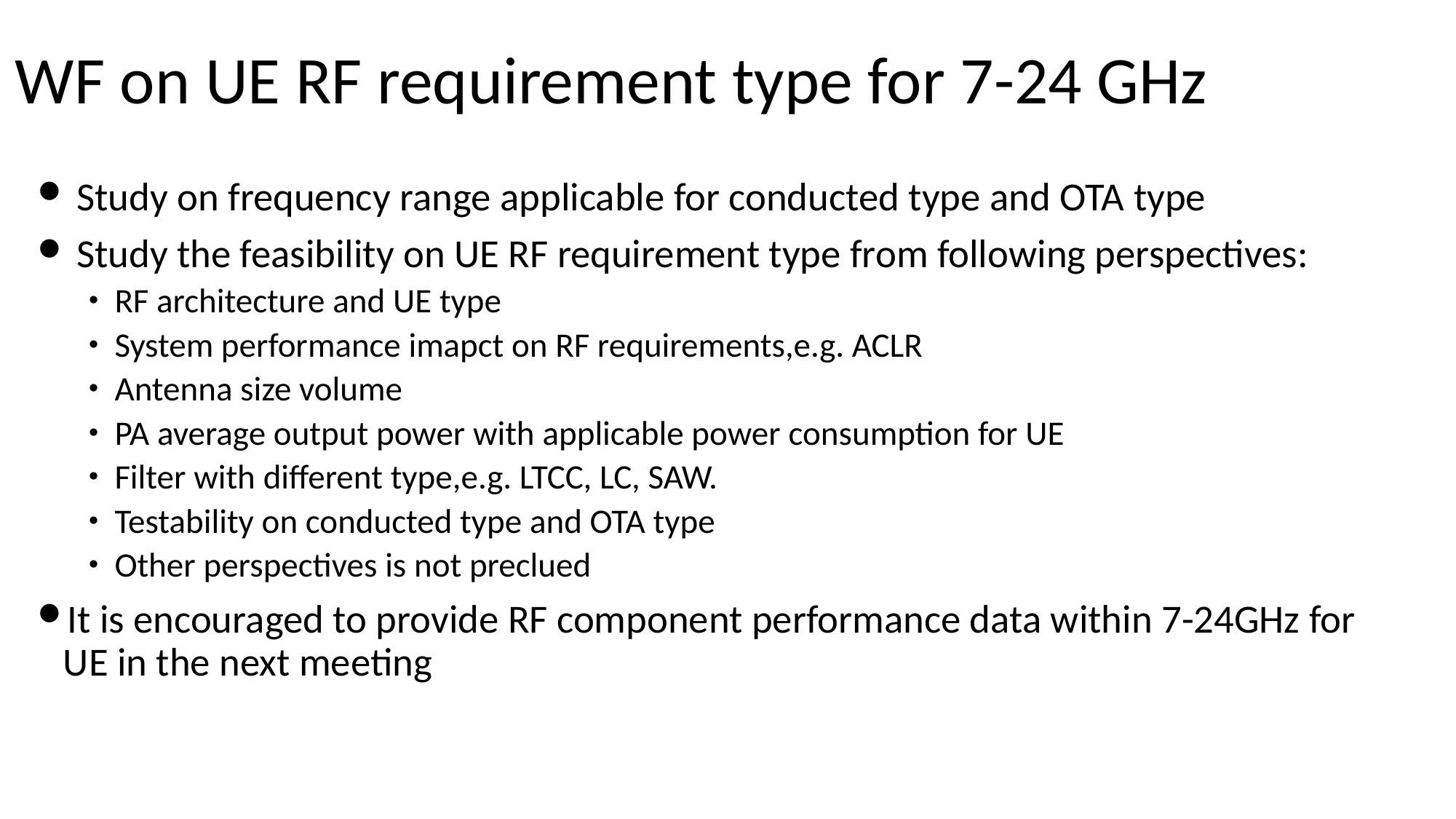

# WF on UE RF requirement type for 7-24 GHz
 Study on frequency range applicable for conducted type and OTA type
 Study the feasibility on UE RF requirement type from following perspectives:
RF architecture and UE type
System performance imapct on RF requirements,e.g. ACLR
Antenna size volume
PA average output power with applicable power consumption for UE
Filter with different type,e.g. LTCC, LC, SAW.
Testability on conducted type and OTA type
Other perspectives is not preclued
It is encouraged to provide RF component performance data within 7-24GHz for UE in the next meeting